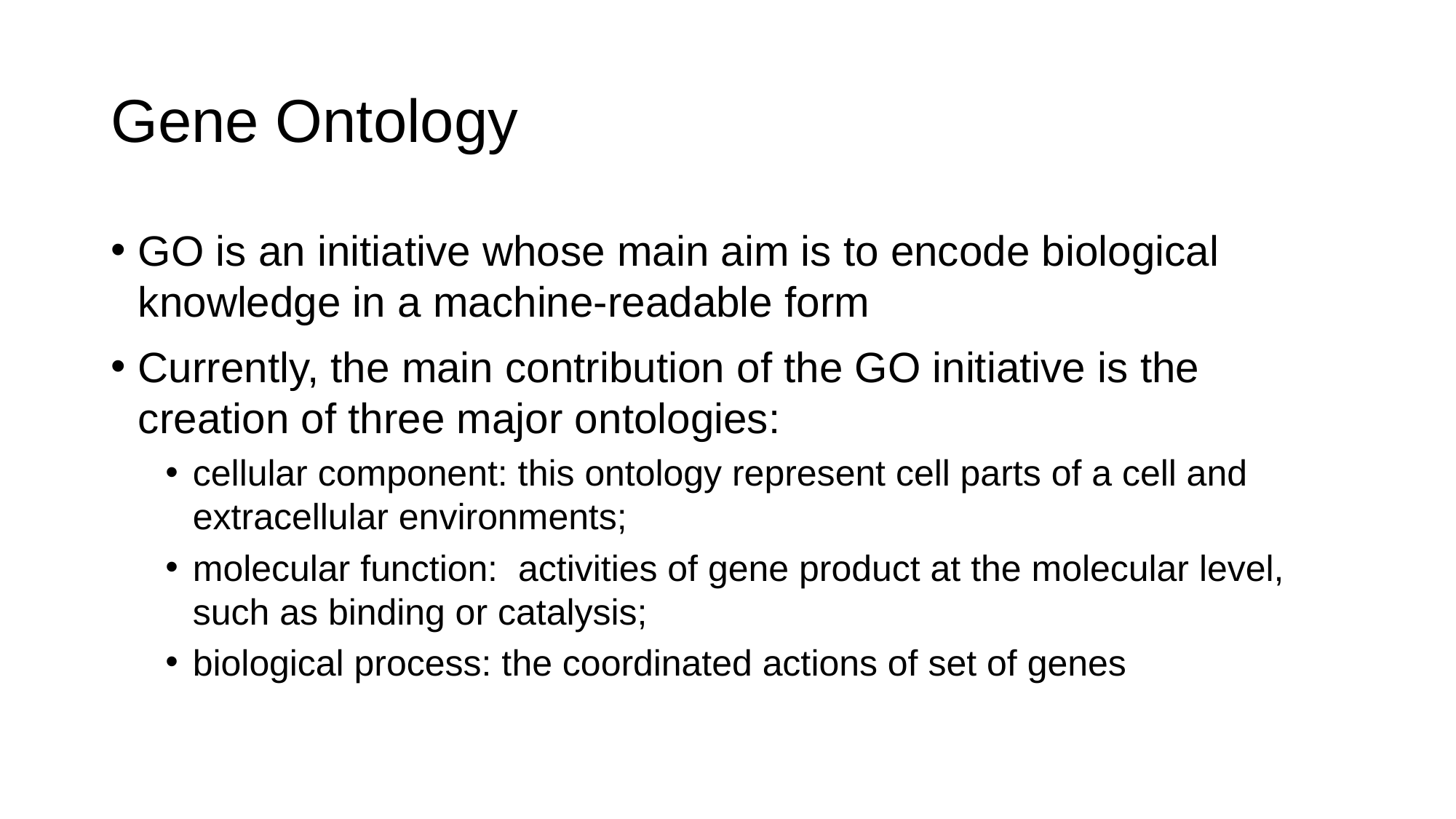

# Gene Ontology
GO is an initiative whose main aim is to encode biological knowledge in a machine-readable form
Currently, the main contribution of the GO initiative is the creation of three major ontologies:
cellular component: this ontology represent cell parts of a cell and extracellular environments;
molecular function:  activities of gene product at the molecular level, such as binding or catalysis;
biological process: the coordinated actions of set of genes